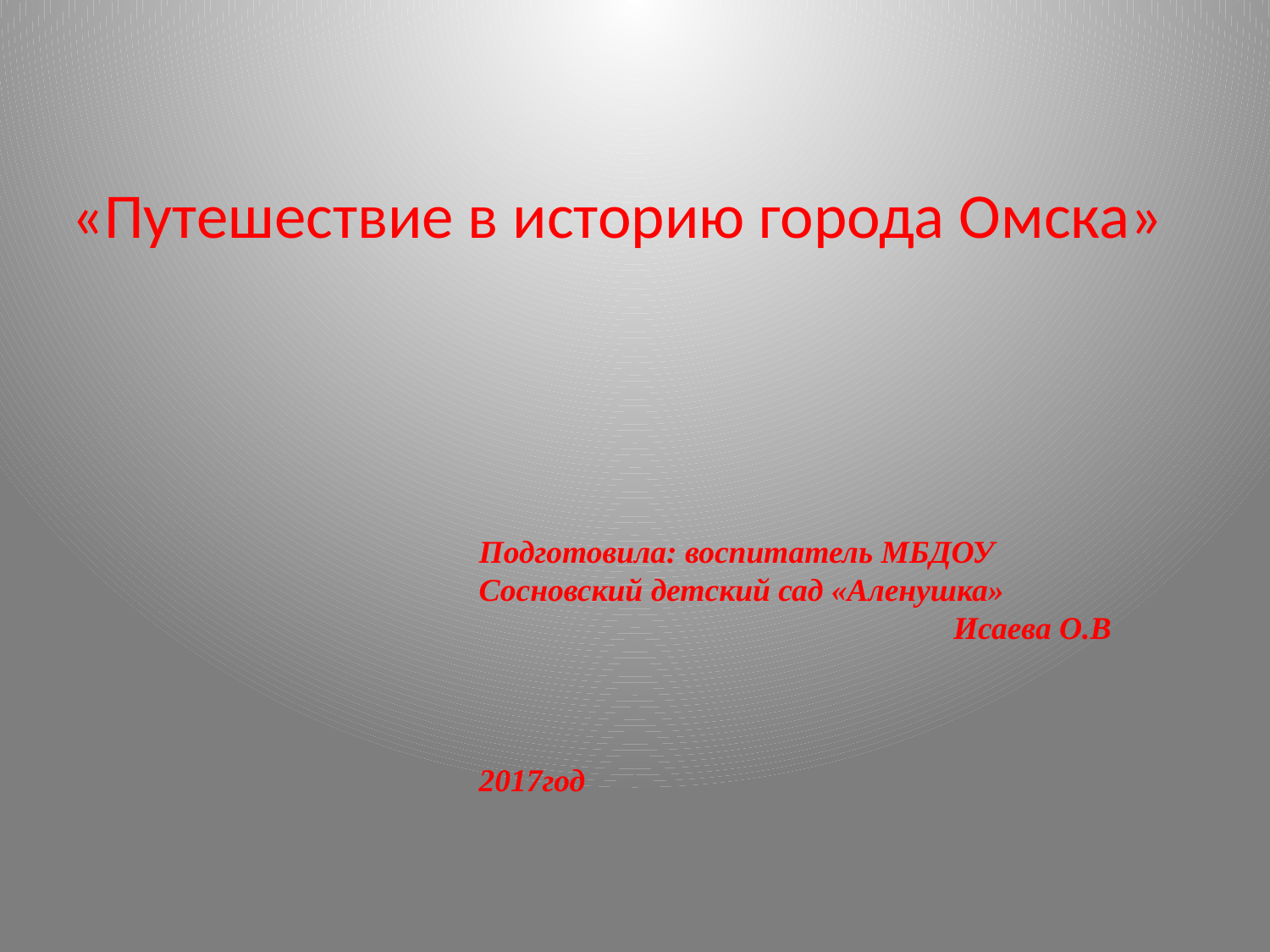

«Путешествие в историю города Омска»

Подготовила: воспитатель МБДОУ
Сосновский детский сад «Аленушка»
                                                           Исаева О.В

2017год